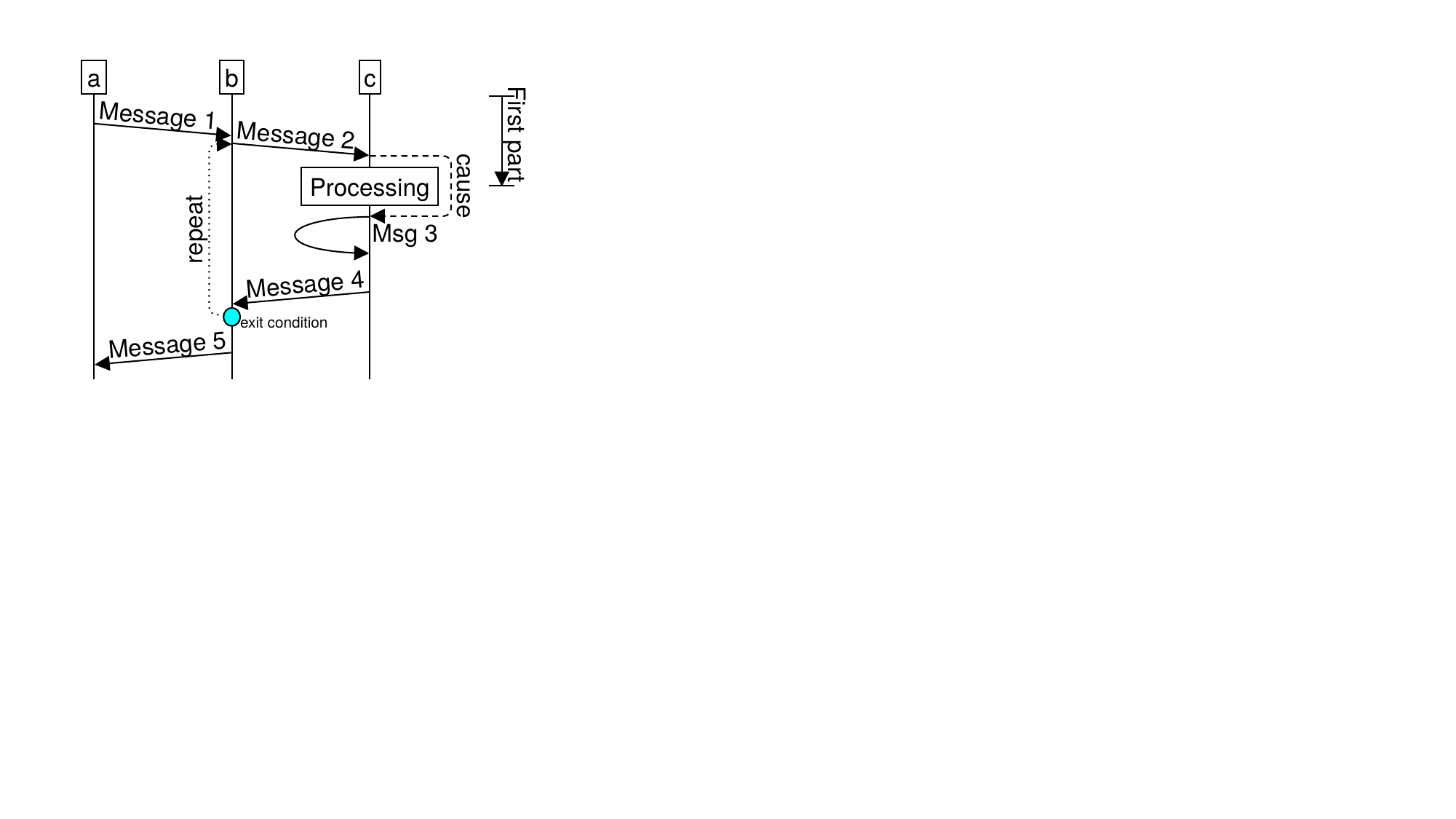

a
b
c
Message 1
First part
Message 2

Processing
cause
repeat

Msg 3
Message 4

exit condition
Message 5